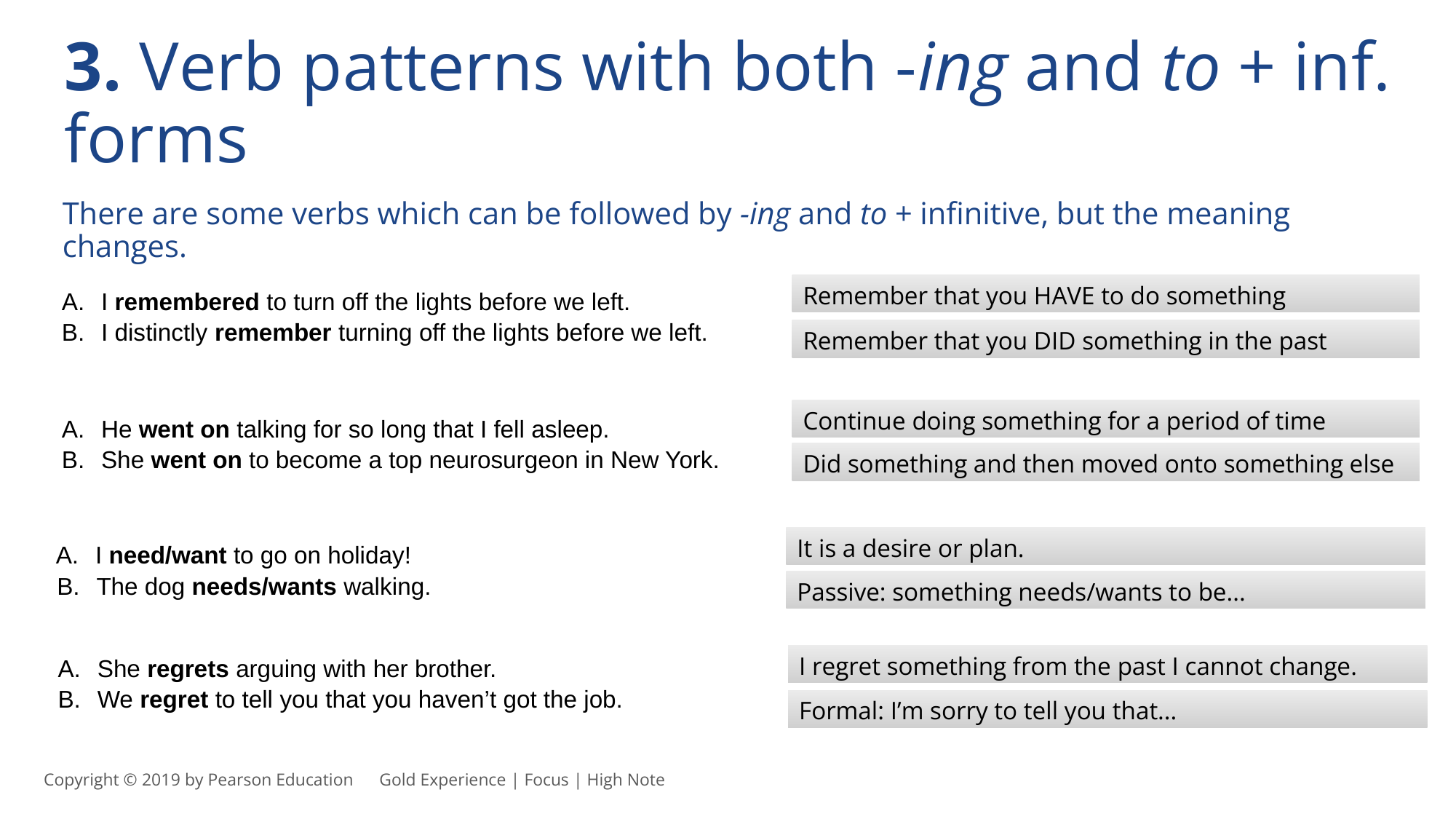

3. Verb patterns with both -ing and to + inf. forms
There are some verbs which can be followed by -ing and to + infinitive, but the meaning changes.
Remember that you HAVE to do something
I remembered to turn off the lights before we left.
I distinctly remember turning off the lights before we left.
Remember that you DID something in the past
Continue doing something for a period of time
He went on talking for so long that I fell asleep.
She went on to become a top neurosurgeon in New York.
Did something and then moved onto something else
It is a desire or plan.
I need/want to go on holiday!
The dog needs/wants walking.
Passive: something needs/wants to be...
I regret something from the past I cannot change.
She regrets arguing with her brother.
We regret to tell you that you haven’t got the job.
Formal: I’m sorry to tell you that...
Copyright © 2019 by Pearson Education      Gold Experience | Focus | High Note